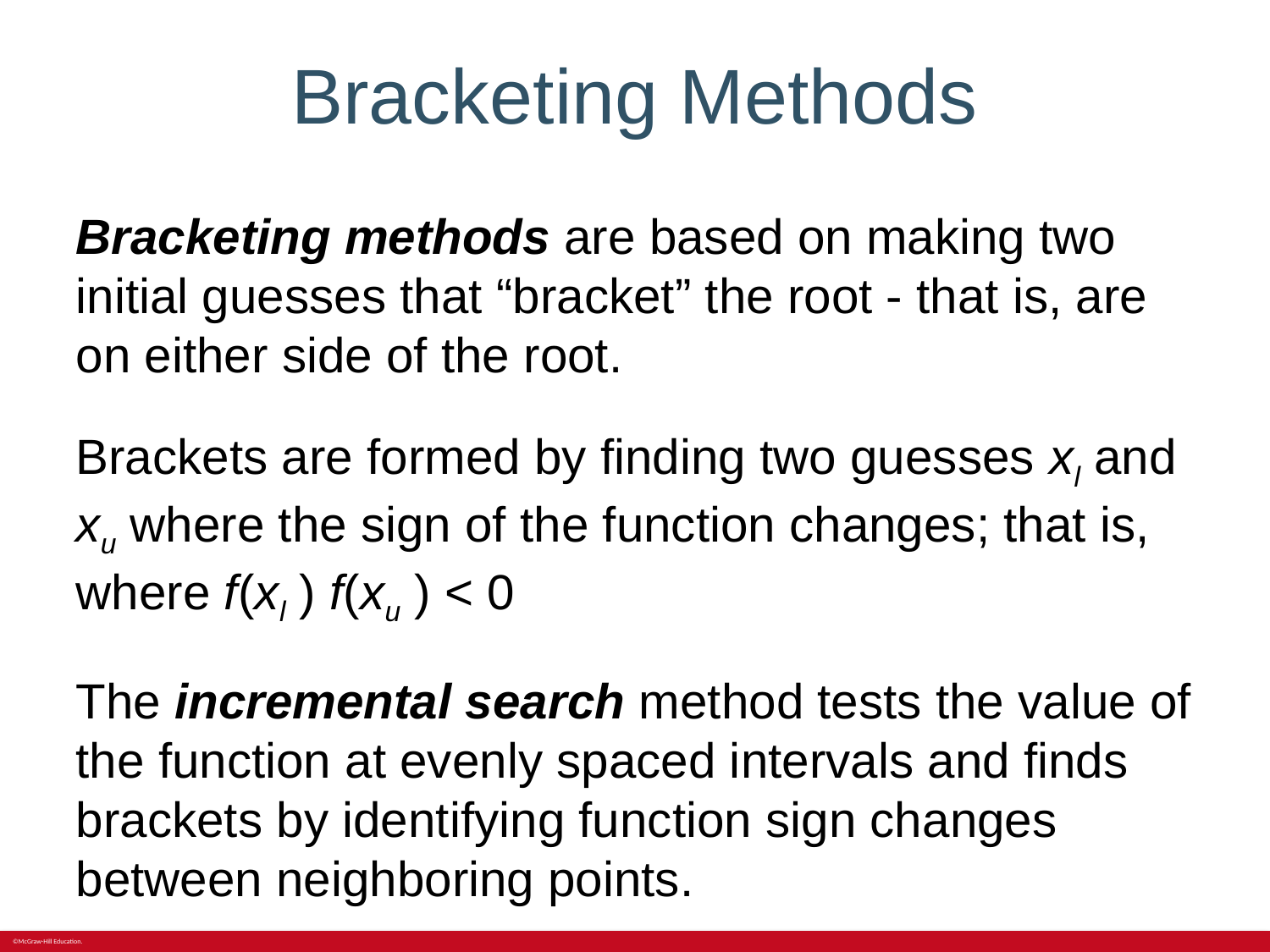

# Bracketing Methods
Bracketing methods are based on making two initial guesses that “bracket” the root - that is, are on either side of the root.
Brackets are formed by finding two guesses xl and xu where the sign of the function changes; that is, where f(xl ) f(xu ) < 0
The incremental search method tests the value of the function at evenly spaced intervals and finds brackets by identifying function sign changes between neighboring points.